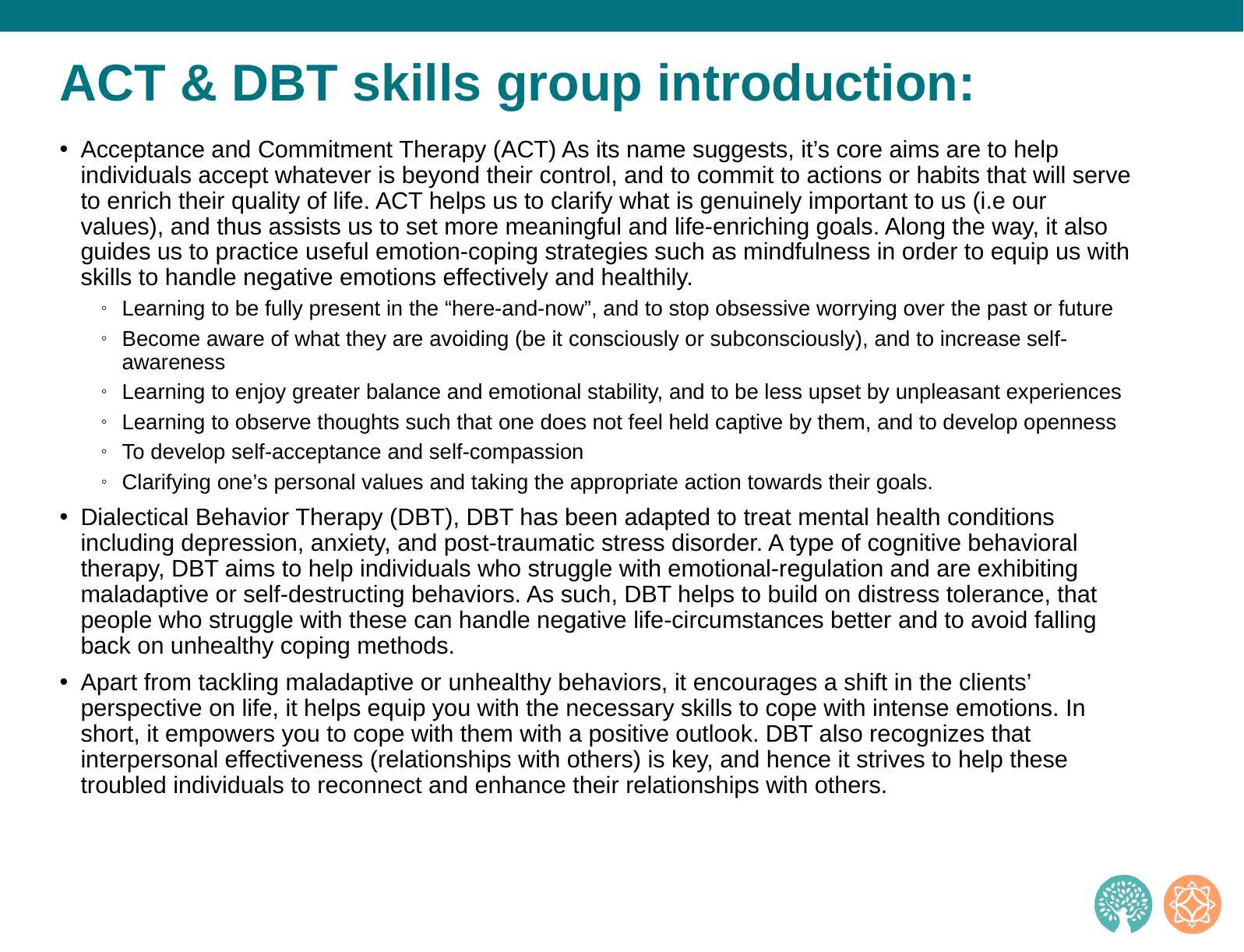

# ACT & DBT skills group introduction:
Acceptance and Commitment Therapy (ACT) As its name suggests, it’s core aims are to help individuals accept whatever is beyond their control, and to commit to actions or habits that will serve to enrich their quality of life. ACT helps us to clarify what is genuinely important to us (i.e our values), and thus assists us to set more meaningful and life-enriching goals. Along the way, it also guides us to practice useful emotion-coping strategies such as mindfulness in order to equip us with skills to handle negative emotions effectively and healthily.
Learning to be fully present in the “here-and-now”, and to stop obsessive worrying over the past or future
Become aware of what they are avoiding (be it consciously or subconsciously), and to increase self-awareness
Learning to enjoy greater balance and emotional stability, and to be less upset by unpleasant experiences
Learning to observe thoughts such that one does not feel held captive by them, and to develop openness
To develop self-acceptance and self-compassion
Clarifying one’s personal values and taking the appropriate action towards their goals.
Dialectical Behavior Therapy (DBT), DBT has been adapted to treat mental health conditions including depression, anxiety, and post-traumatic stress disorder. A type of cognitive behavioral therapy, DBT aims to help individuals who struggle with emotional-regulation and are exhibiting maladaptive or self-destructing behaviors. As such, DBT helps to build on distress tolerance, that people who struggle with these can handle negative life-circumstances better and to avoid falling back on unhealthy coping methods.
Apart from tackling maladaptive or unhealthy behaviors, it encourages a shift in the clients’ perspective on life, it helps equip you with the necessary skills to cope with intense emotions. In short, it empowers you to cope with them with a positive outlook. DBT also recognizes that interpersonal effectiveness (relationships with others) is key, and hence it strives to help these troubled individuals to reconnect and enhance their relationships with others.